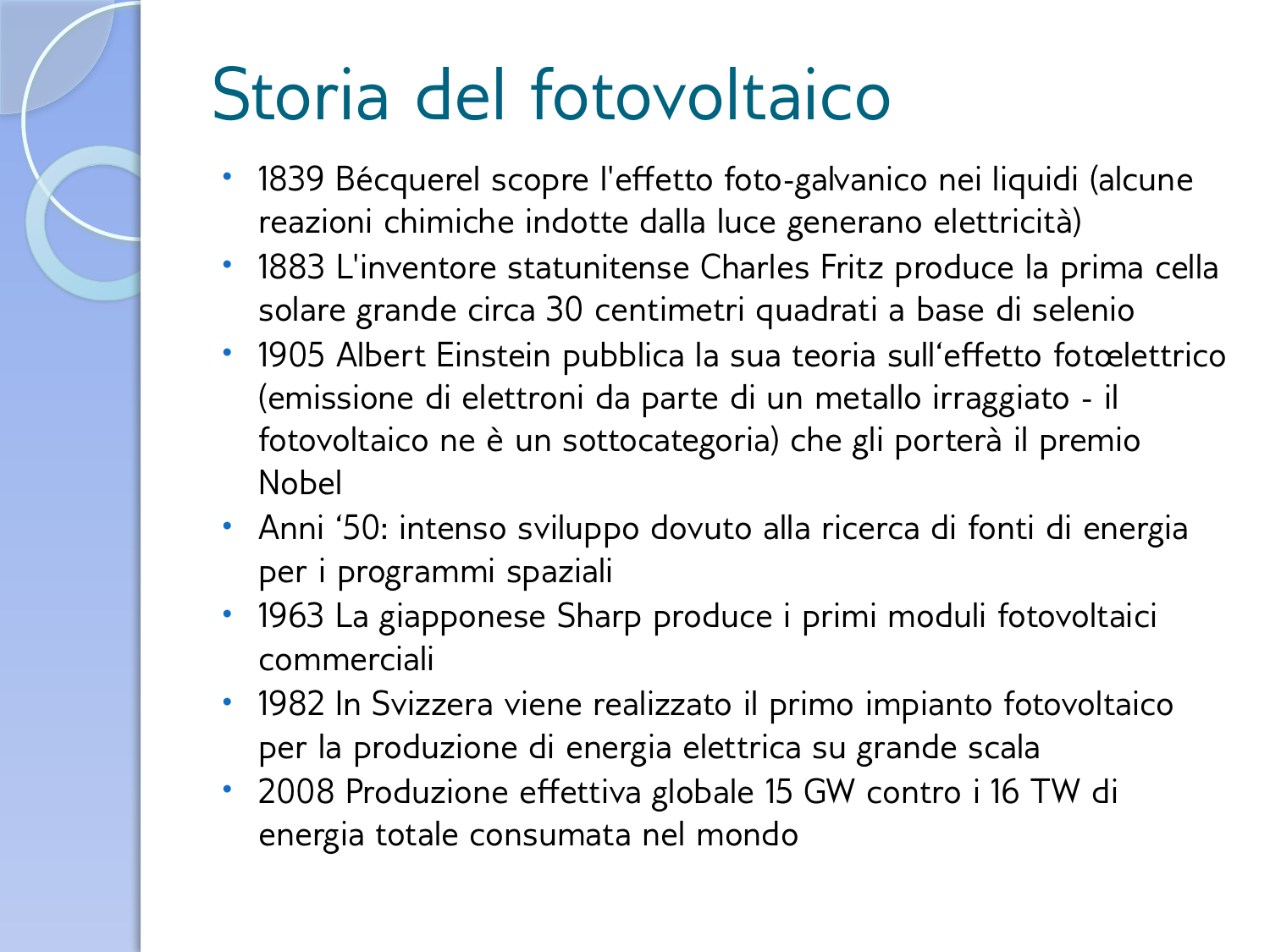

# Storia del fotovoltaico
1839 Bécquerel scopre l'effetto foto-galvanico nei liquidi (alcune reazioni chimiche indotte dalla luce generano elettricità)
1883 L'inventore statunitense Charles Fritz produce la prima cella solare grande circa 30 centimetri quadrati a base di selenio
1905 Albert Einstein pubblica la sua teoria sull‘effetto fotoelettrico (emissione di elettroni da parte di un metallo irraggiato - il fotovoltaico ne è un sottocategoria) che gli porterà il premio Nobel
Anni ‘50: intenso sviluppo dovuto alla ricerca di fonti di energia per i programmi spaziali
1963 La giapponese Sharp produce i primi moduli fotovoltaici commerciali
1982 In Svizzera viene realizzato il primo impianto fotovoltaico per la produzione di energia elettrica su grande scala
2008 Produzione effettiva globale 15 GW contro i 16 TW di energia totale consumata nel mondo